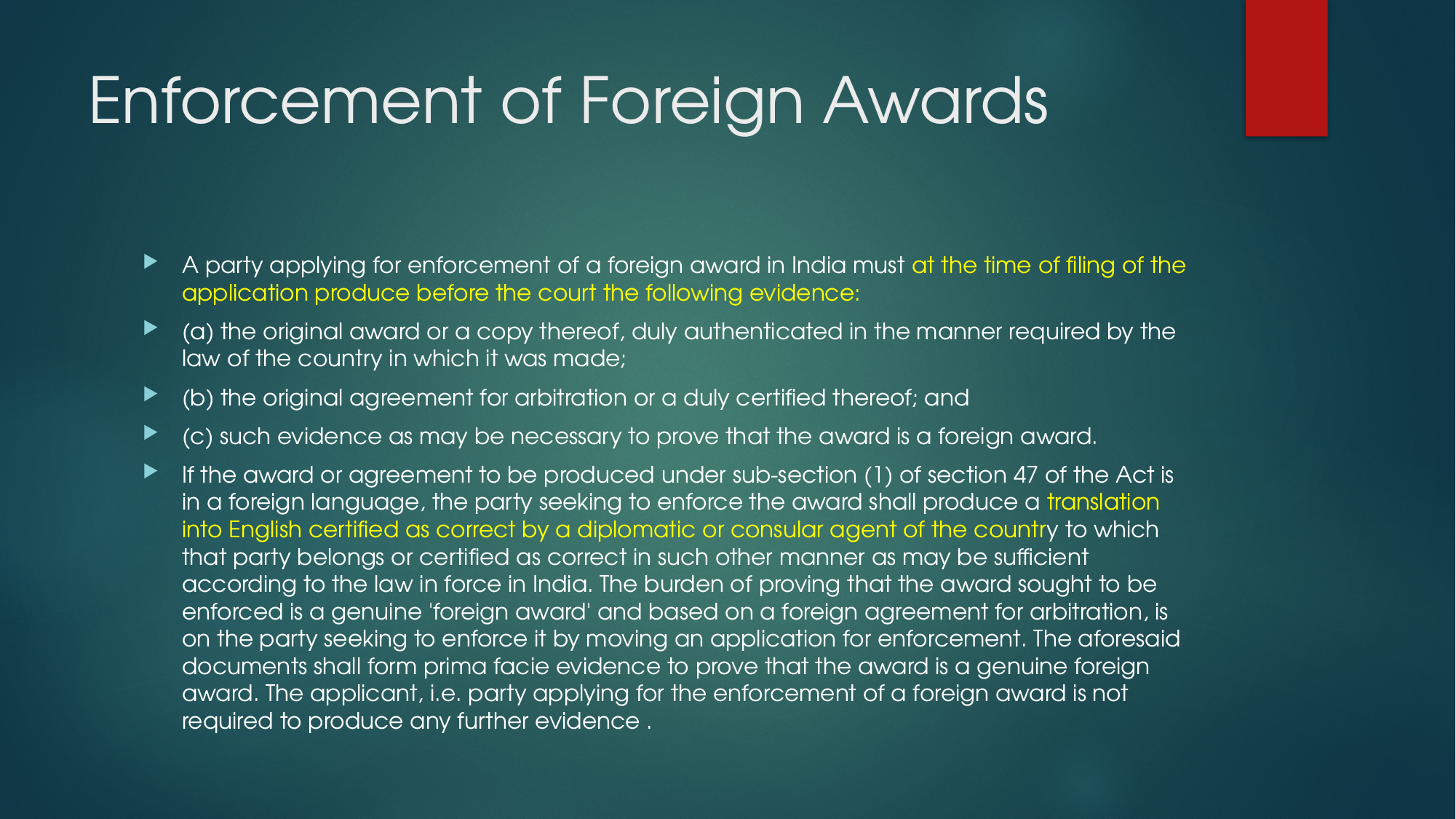

# Enforcement of Foreign Awards
A party applying for enforcement of a foreign award in India must at the time of filing of the application produce before the court the following evidence:
(a) the original award or a copy thereof, duly authenticated in the manner required by the law of the country in which it was made;
(b) the original agreement for arbitration or a duly certified thereof; and
(c) such evidence as may be necessary to prove that the award is a foreign award.
If the award or agreement to be produced under sub-section (1) of section 47 of the Act is in a foreign language, the party seeking to enforce the award shall produce a translation into English certified as correct by a diplomatic or consular agent of the country to which that party belongs or certified as correct in such other manner as may be sufficient according to the law in force in India. The burden of proving that the award sought to be enforced is a genuine 'foreign award' and based on a foreign agreement for arbitration, is on the party seeking to enforce it by moving an application for enforcement. The aforesaid documents shall form prima facie evidence to prove that the award is a genuine foreign award. The applicant, i.e. party applying for the enforcement of a foreign award is not required to produce any further evidence .